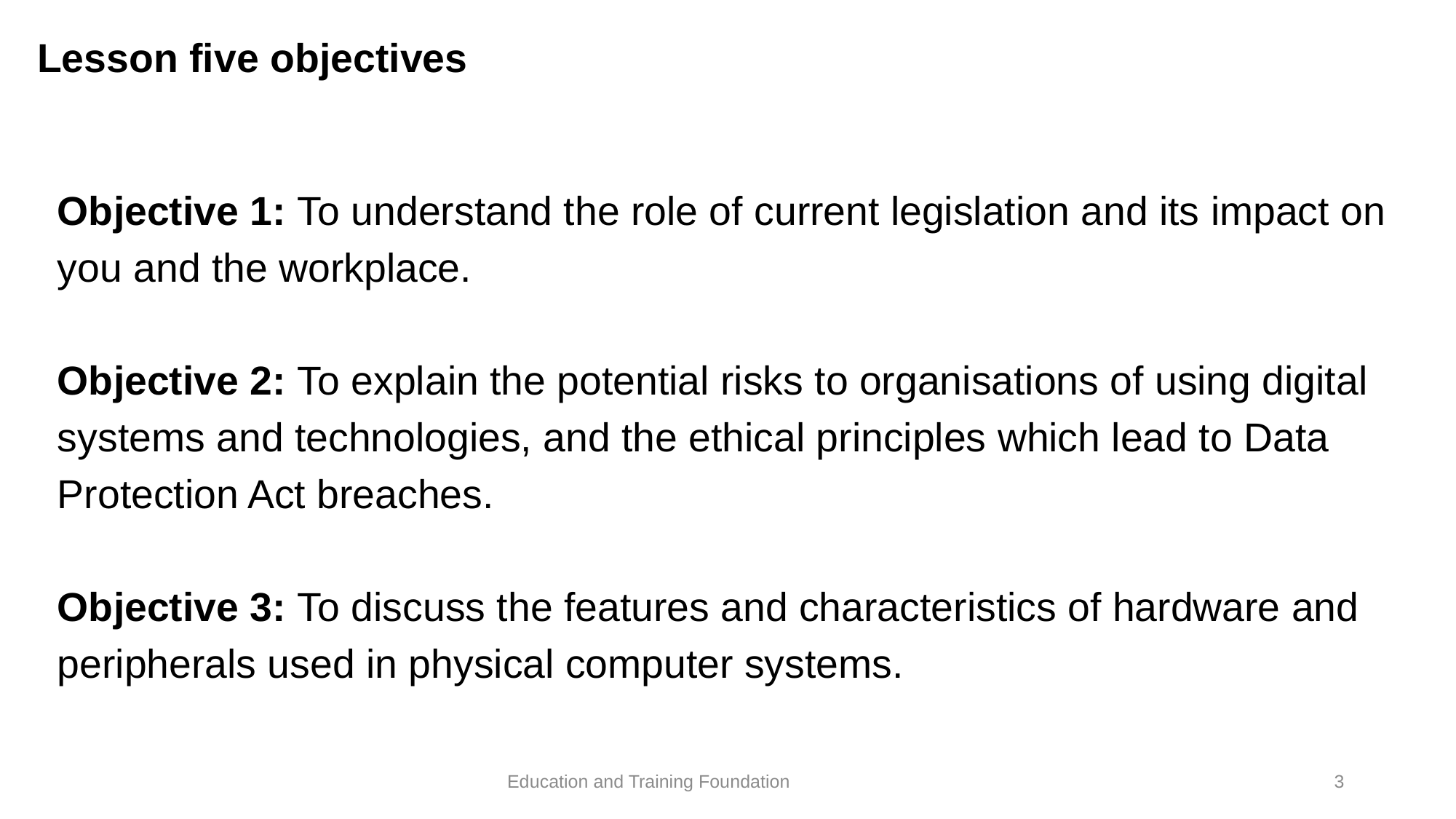

# Lesson five objectives

Objective 1: To understand the role of current legislation and its impact on you and the workplace.

Objective 2: To explain the potential risks to organisations of using digital systems and technologies, and the ethical principles which lead to Data Protection Act breaches.

Objective 3: To discuss the features and characteristics of hardware and peripherals used in physical computer systems.

3
Education and Training Foundation